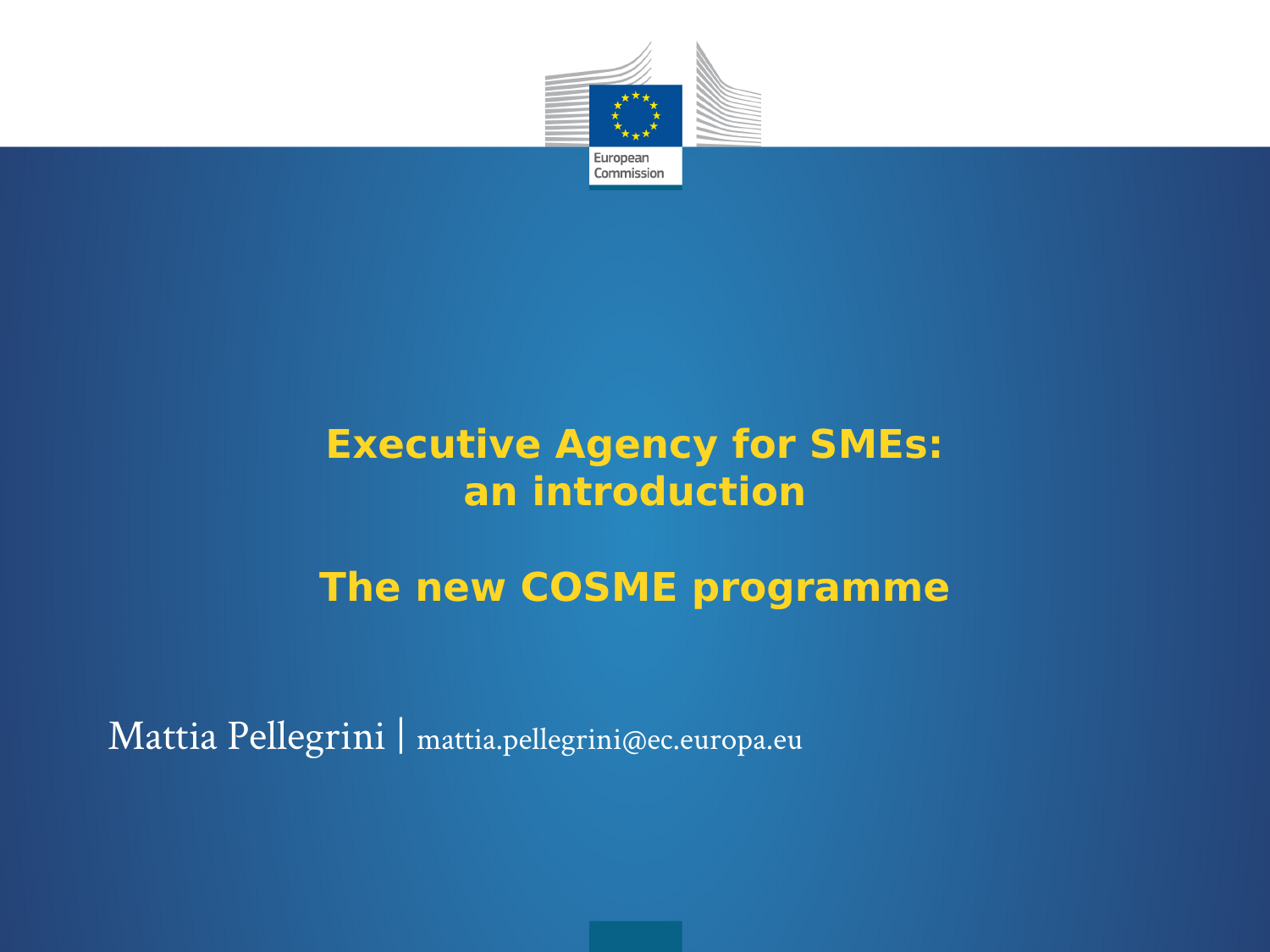

# Executive Agency for SMEs: an introduction The new COSME programme
Mattia Pellegrini | mattia.pellegrini@ec.europa.eu